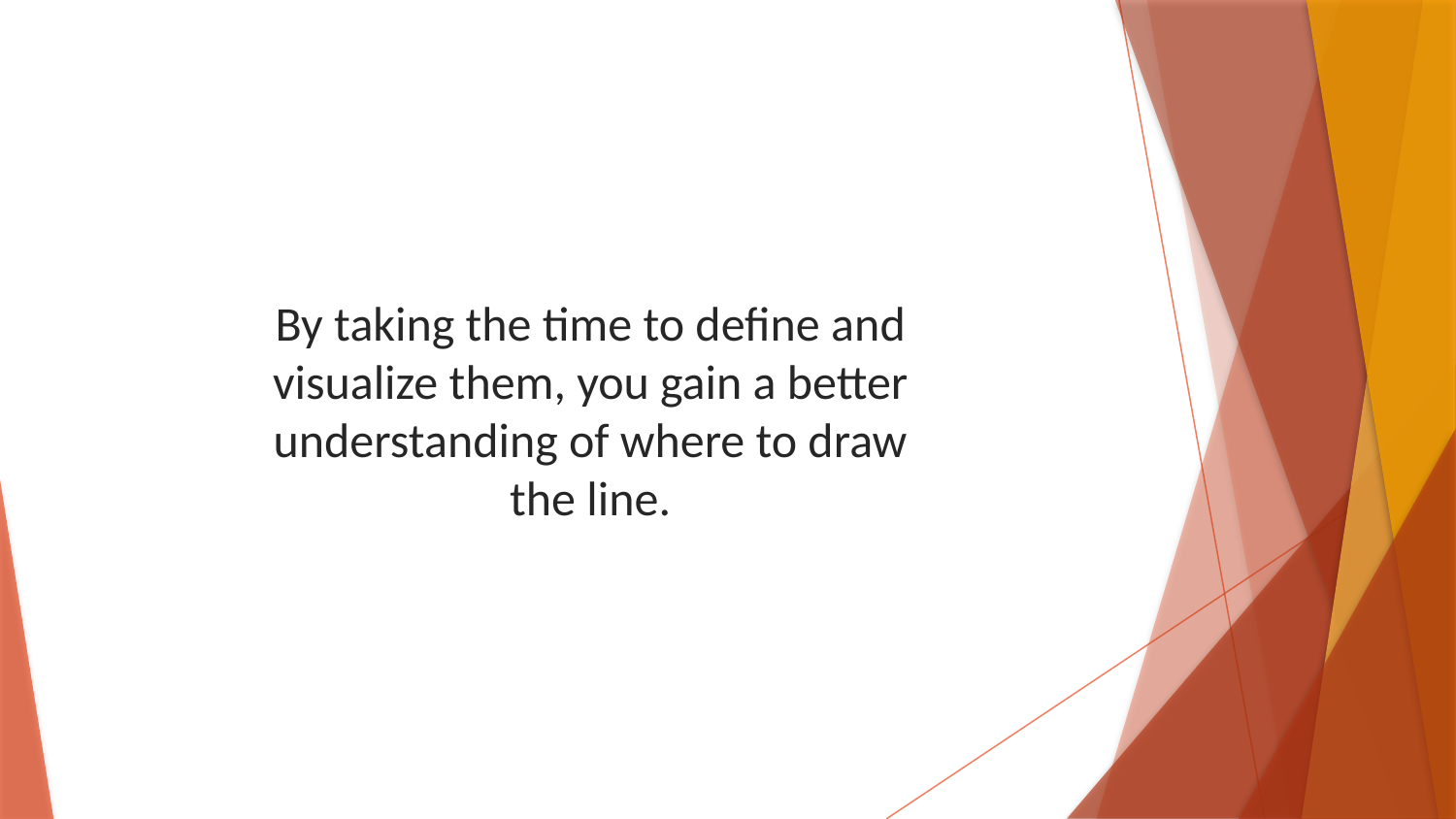

By taking the time to define and visualize them, you gain a better understanding of where to draw the line.